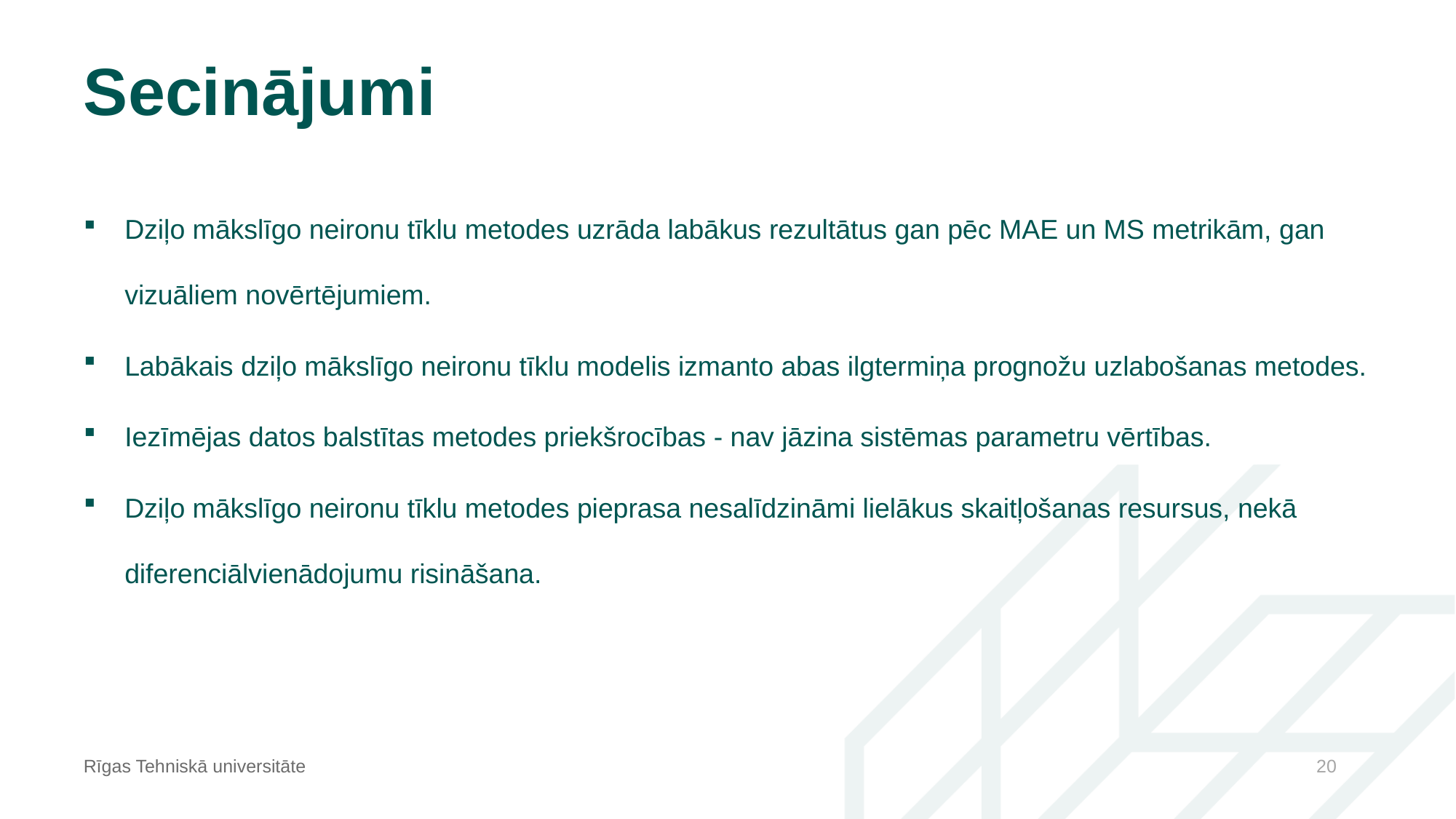

# Secinājumi
Dziļo mākslīgo neironu tīklu metodes uzrāda labākus rezultātus gan pēc MAE un MS metrikām, gan vizuāliem novērtējumiem.
Labākais dziļo mākslīgo neironu tīklu modelis izmanto abas ilgtermiņa prognožu uzlabošanas metodes.
Iezīmējas datos balstītas metodes priekšrocības - nav jāzina sistēmas parametru vērtības.
Dziļo mākslīgo neironu tīklu metodes pieprasa nesalīdzināmi lielākus skaitļošanas resursus, nekā diferenciālvienādojumu risināšana.

Rīgas Tehniskā universitāte